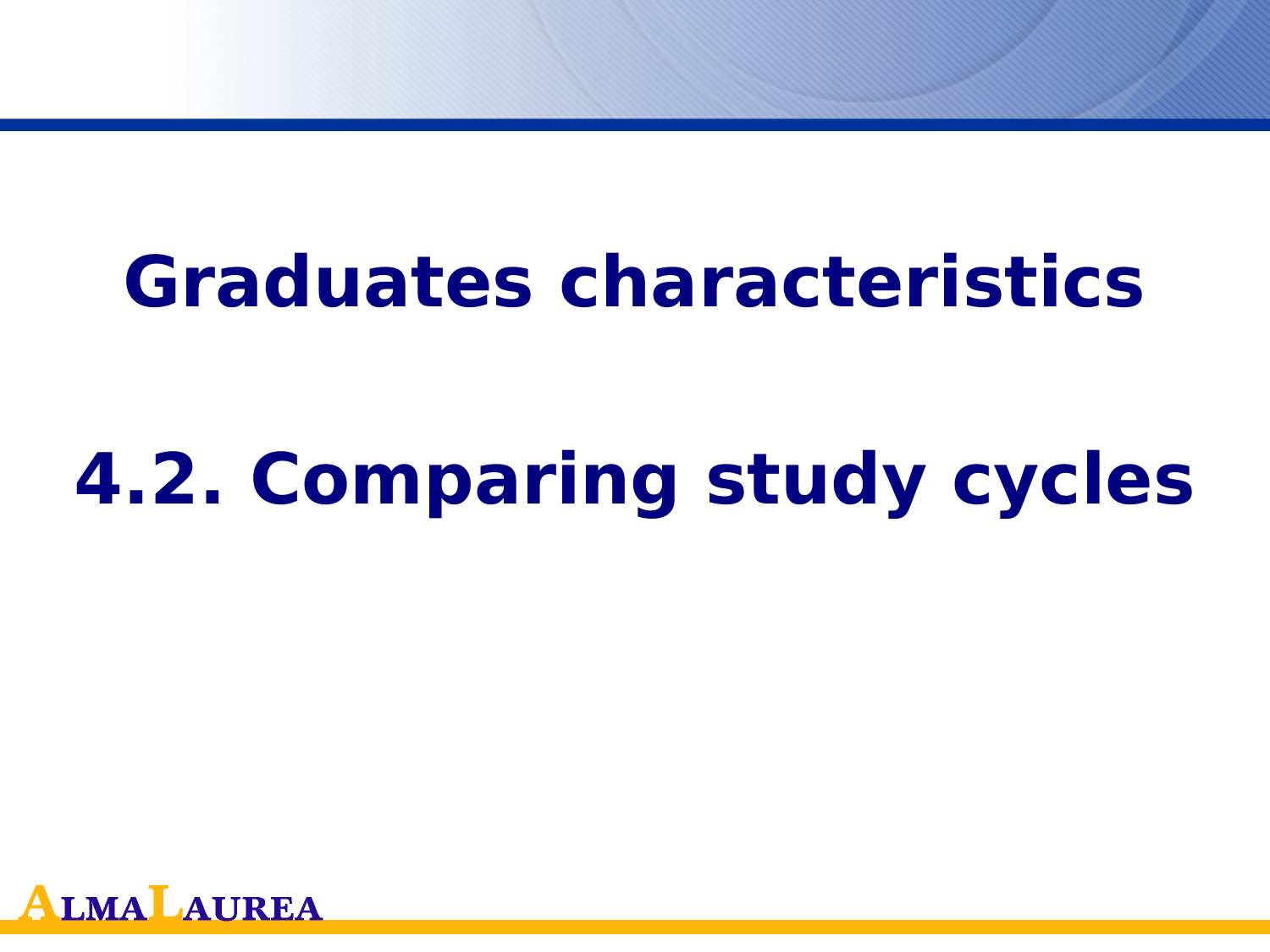

#
Graduates characteristics

4.2. Comparing study cycles